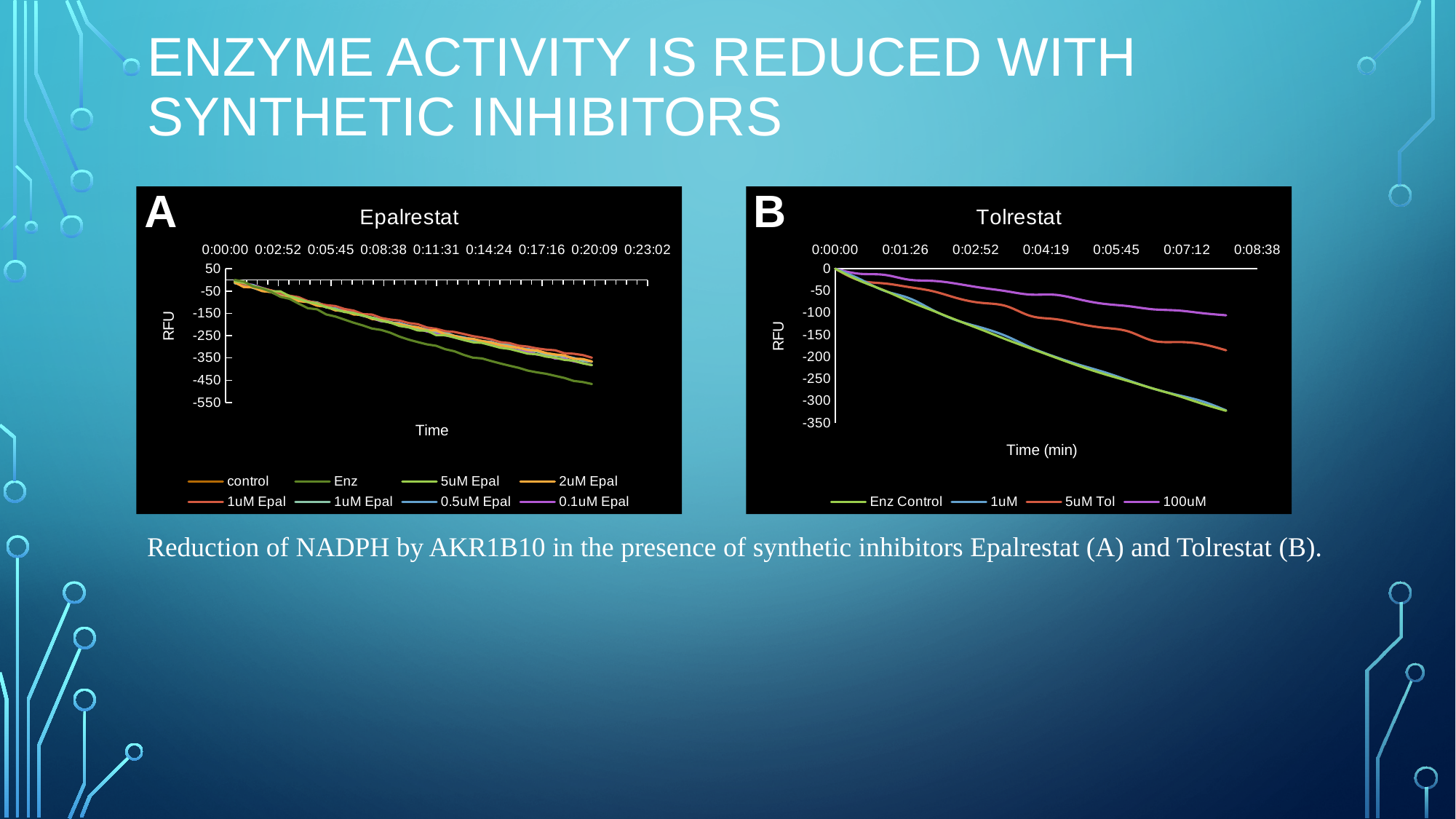

# Enzyme Activity is reduced with synthetic inhibitors
A
B

### Chart: Epalrestat

| Category | control | Enz | 5uM Epal | 2uM Epal | 1uM Epal | 1uM Epal | 0.5uM Epal | 0.1uM Epal |
|---|---|---|---|---|---|---|---|---|

### Chart: Tolrestat

| Category |  | 1uM | 5uM Tol | 100uM |
|---|---|---|---|---|
Reduction of NADPH by AKR1B10 in the presence of synthetic inhibitors Epalrestat (A) and Tolrestat (B).